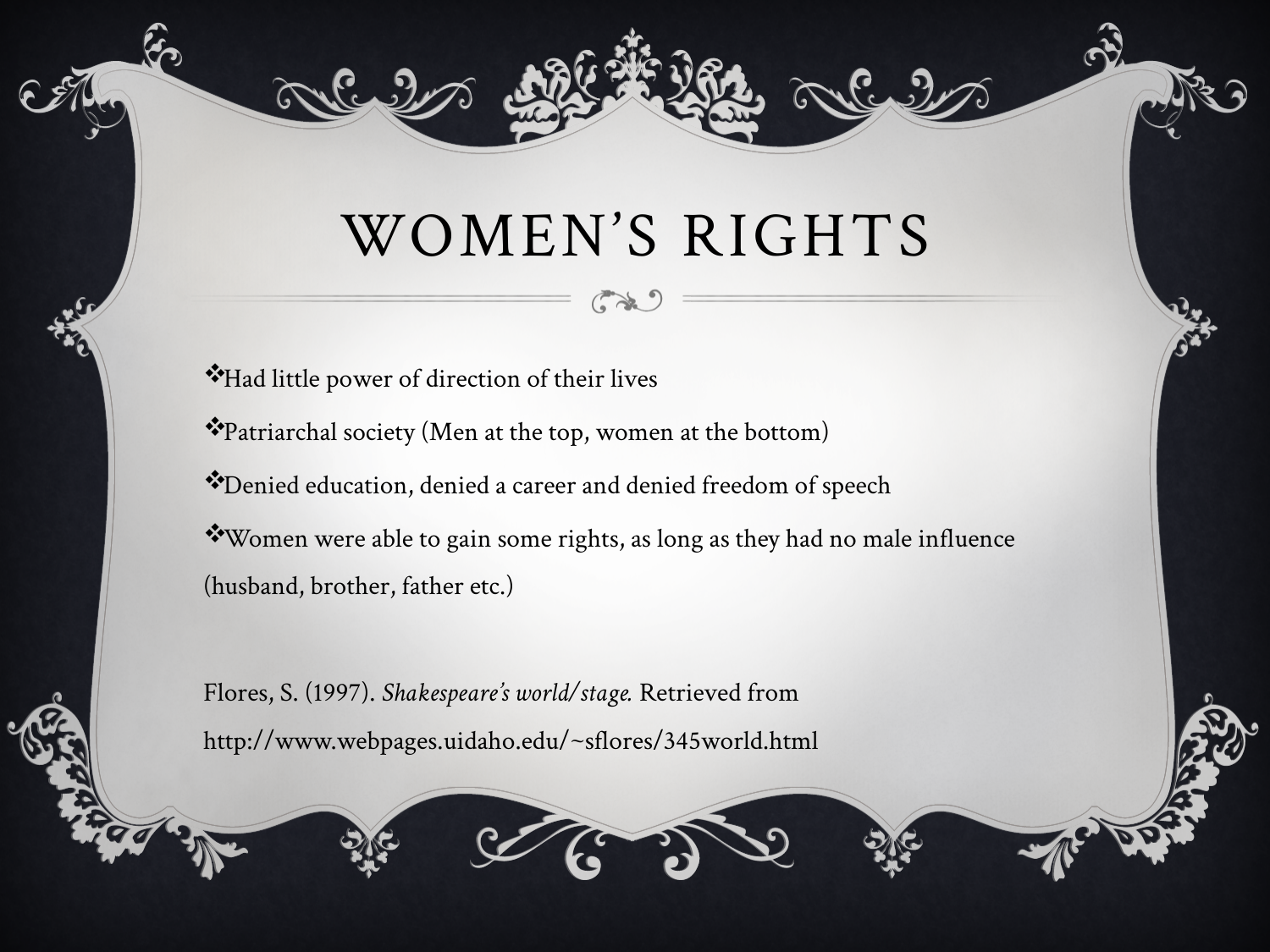

# Women’s rights
Had little power of direction of their lives
Patriarchal society (Men at the top, women at the bottom)
Denied education, denied a career and denied freedom of speech
Women were able to gain some rights, as long as they had no male influence (husband, brother, father etc.)

Flores, S. (1997). Shakespeare’s world/stage. Retrieved from http://www.webpages.uidaho.edu/~sflores/345world.html